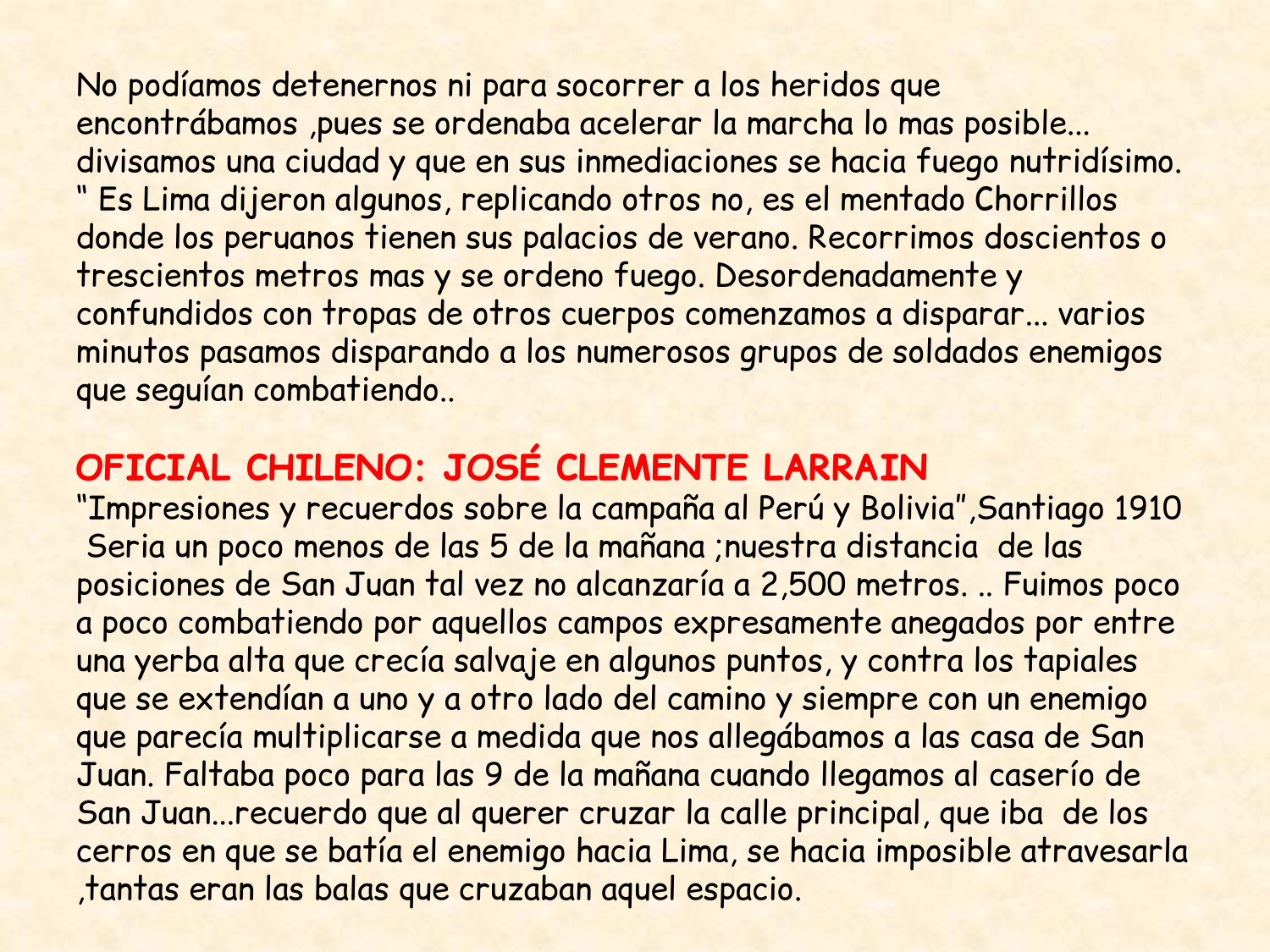

No podíamos detenernos ni para socorrer a los heridos que encontrábamos ,pues se ordenaba acelerar la marcha lo mas posible... divisamos una ciudad y que en sus inmediaciones se hacia fuego nutridísimo. “ Es Lima dijeron algunos, replicando otros no, es el mentado Chorrillos donde los peruanos tienen sus palacios de verano. Recorrimos doscientos o trescientos metros mas y se ordeno fuego. Desordenadamente y confundidos con tropas de otros cuerpos comenzamos a disparar... varios minutos pasamos disparando a los numerosos grupos de soldados enemigos que seguían combatiendo..

OFICIAL CHILENO: JOSÉ CLEMENTE LARRAIN
“Impresiones y recuerdos sobre la campaña al Perú y Bolivia”,Santiago 1910
 Seria un poco menos de las 5 de la mañana ;nuestra distancia  de las posiciones de San Juan tal vez no alcanzaría a 2,500 metros. .. Fuimos poco a poco combatiendo por aquellos campos expresamente anegados por entre una yerba alta que crecía salvaje en algunos puntos, y contra los tapiales que se extendían a uno y a otro lado del camino y siempre con un enemigo que parecía multiplicarse a medida que nos allegábamos a las casa de San Juan. Faltaba poco para las 9 de la mañana cuando llegamos al caserío de San Juan...recuerdo que al querer cruzar la calle principal, que iba  de los cerros en que se batía el enemigo hacia Lima, se hacia imposible atravesarla ,tantas eran las balas que cruzaban aquel espacio.